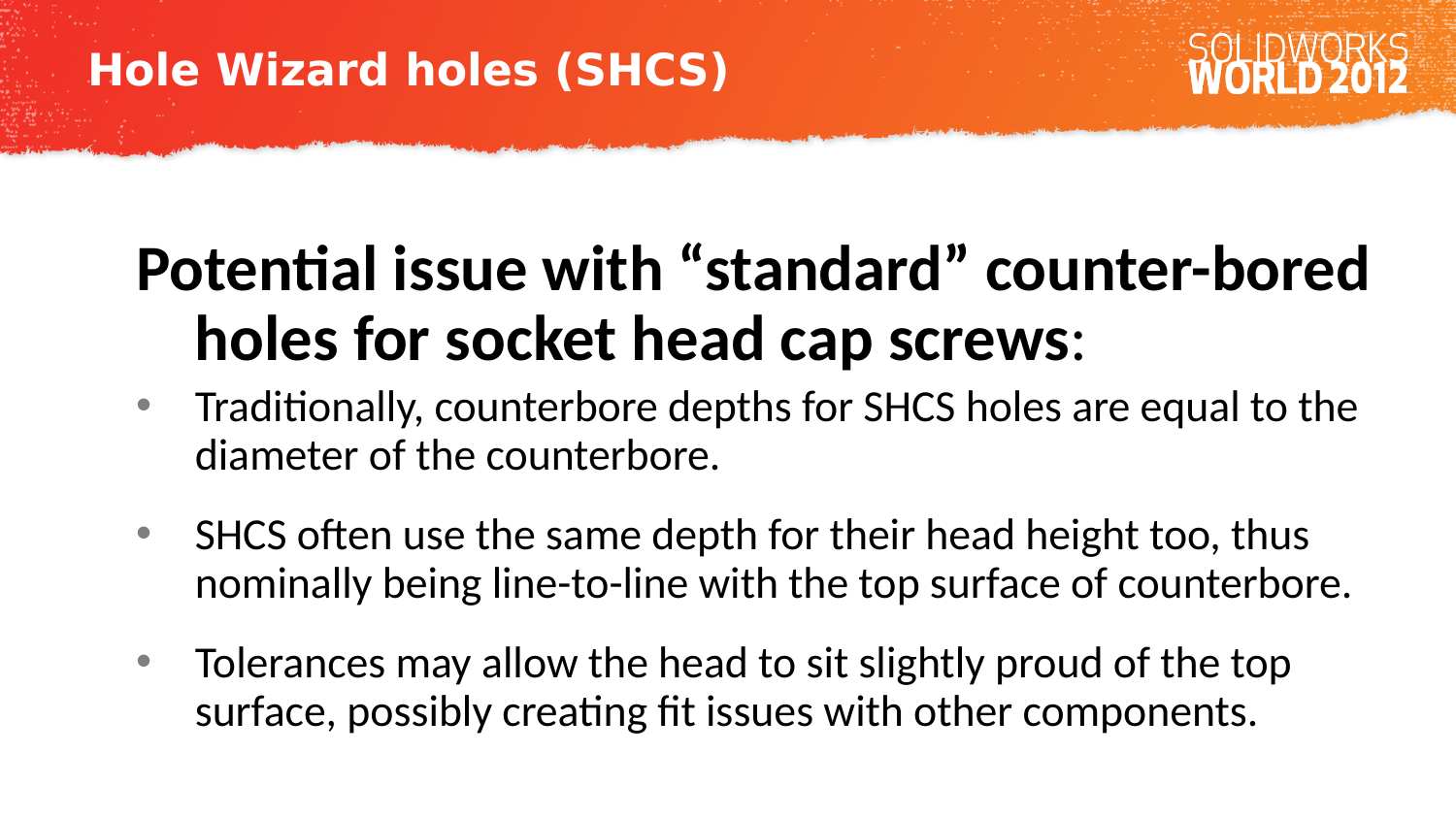

# Hole Wizard holes (SHCS)
Potential issue with “standard” counter-bored holes for socket head cap screws:
Traditionally, counterbore depths for SHCS holes are equal to the diameter of the counterbore.

SHCS often use the same depth for their head height too, thus nominally being line-to-line with the top surface of counterbore.

Tolerances may allow the head to sit slightly proud of the top surface, possibly creating fit issues with other components.